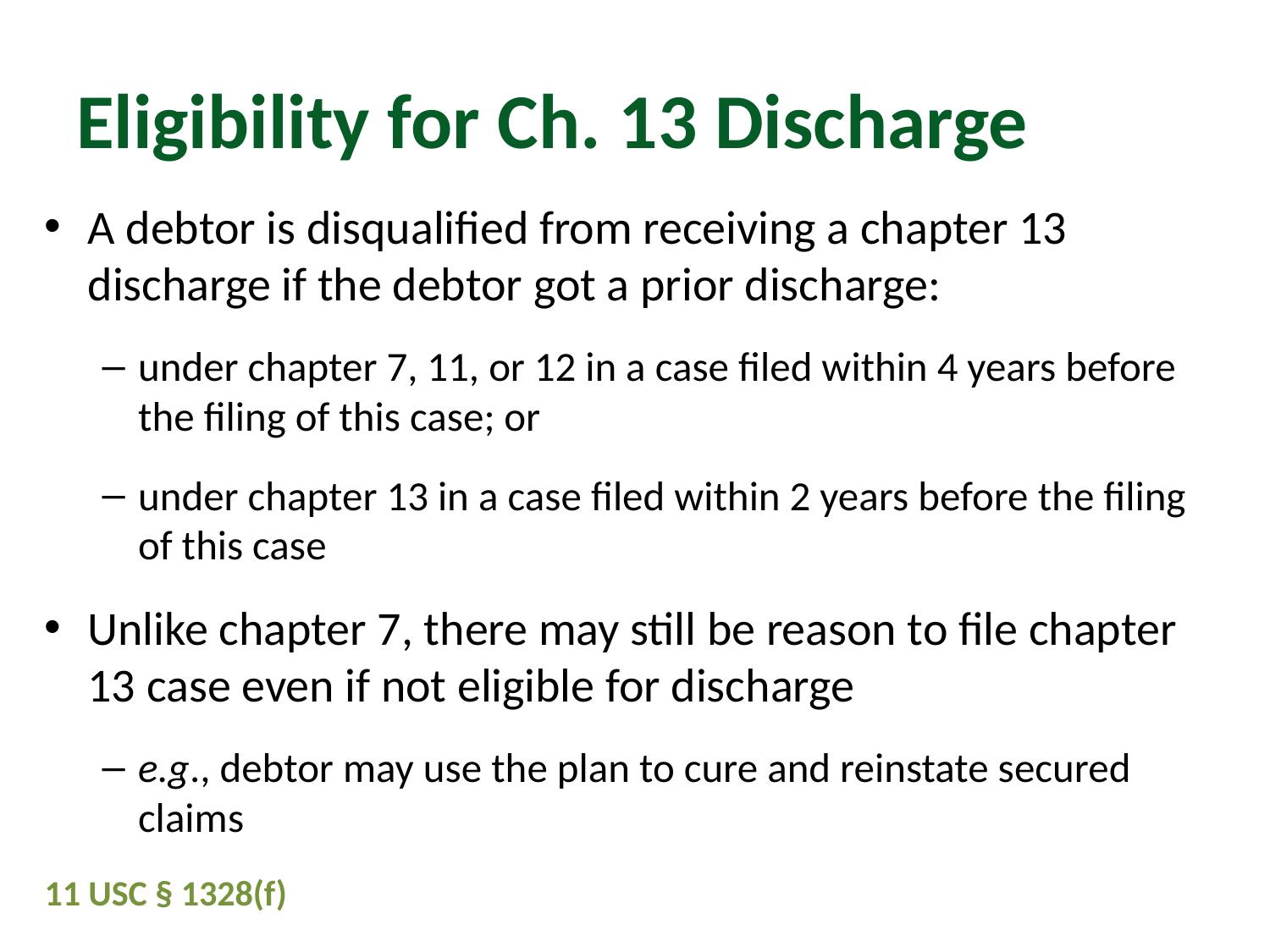

# Eligibility for Ch. 13 Discharge
A debtor is disqualified from receiving a chapter 13 discharge if the debtor got a prior discharge:
under chapter 7, 11, or 12 in a case filed within 4 years before the filing of this case; or
under chapter 13 in a case filed within 2 years before the filing of this case
Unlike chapter 7, there may still be reason to file chapter 13 case even if not eligible for discharge
e.g., debtor may use the plan to cure and reinstate secured claims
11 USC § 1328(f)